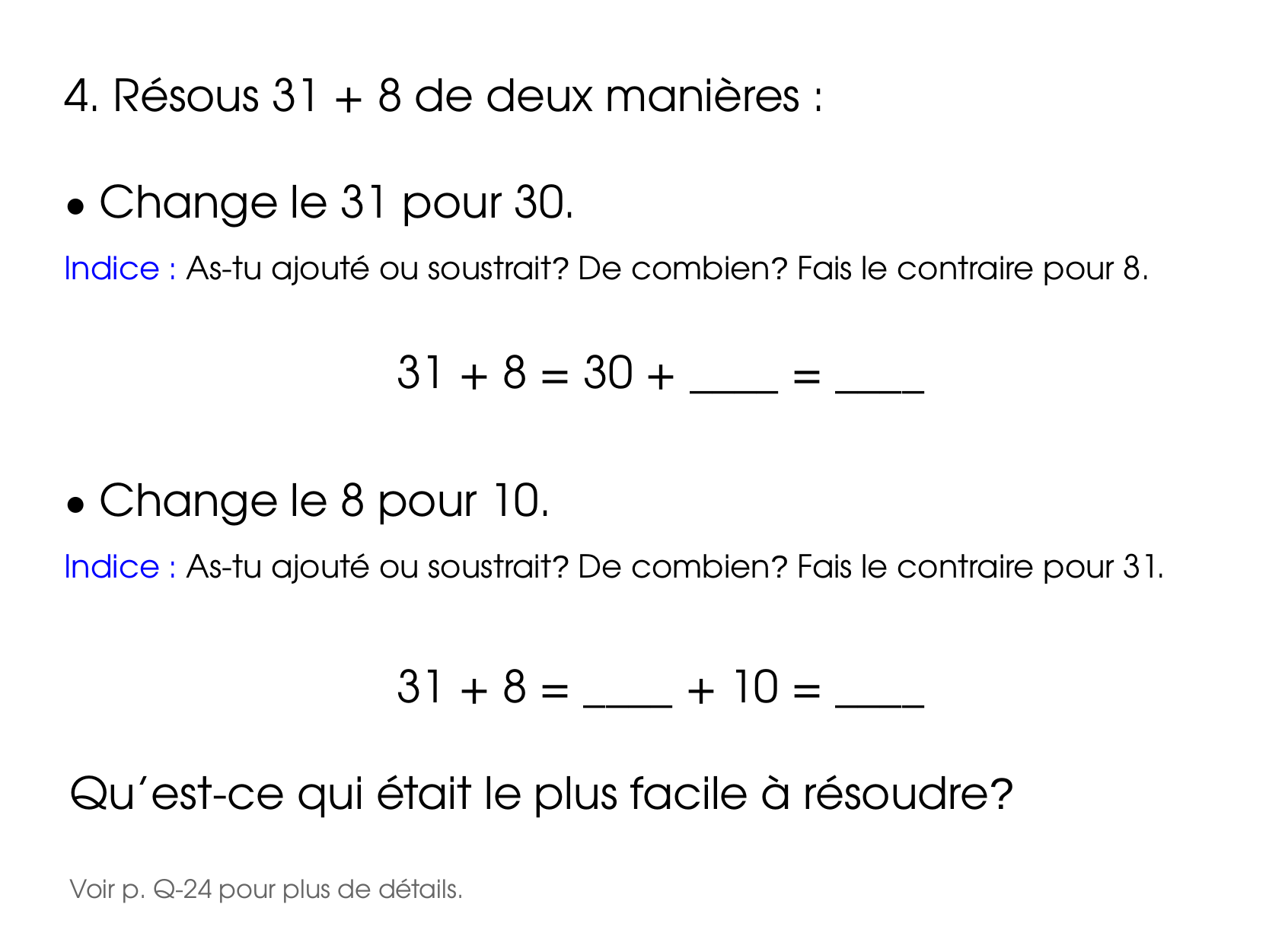

4. Résous 31 + 8 de deux manières :
• Change le 31 pour 30.
Indice : As-tu ajouté ou soustrait? De combien? Fais le contraire pour 8.
31 + 8 = 30 + ____ = ____
• Change le 8 pour 10.
Indice : As-tu ajouté ou soustrait? De combien? Fais le contraire pour 31.

31 + 8 = ____ + 10 = ____
Qu’est-ce qui était le plus facile à résoudre?
Voir p. Q-24 pour plus de détails.